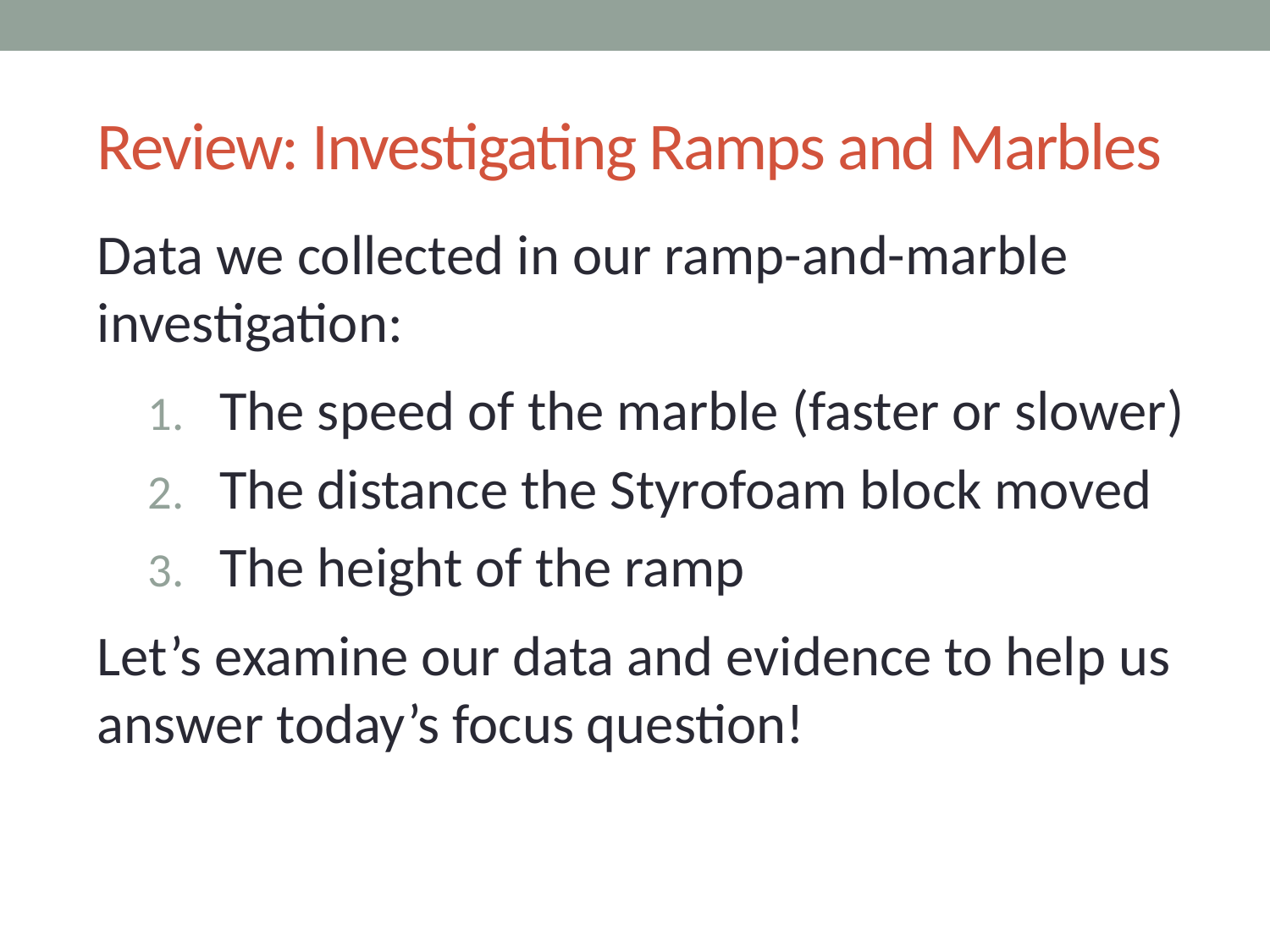

# Review: Investigating Ramps and Marbles
Data we collected in our ramp-and-marble investigation:
The speed of the marble (faster or slower)
The distance the Styrofoam block moved
The height of the ramp
Let’s examine our data and evidence to help us answer today’s focus question!